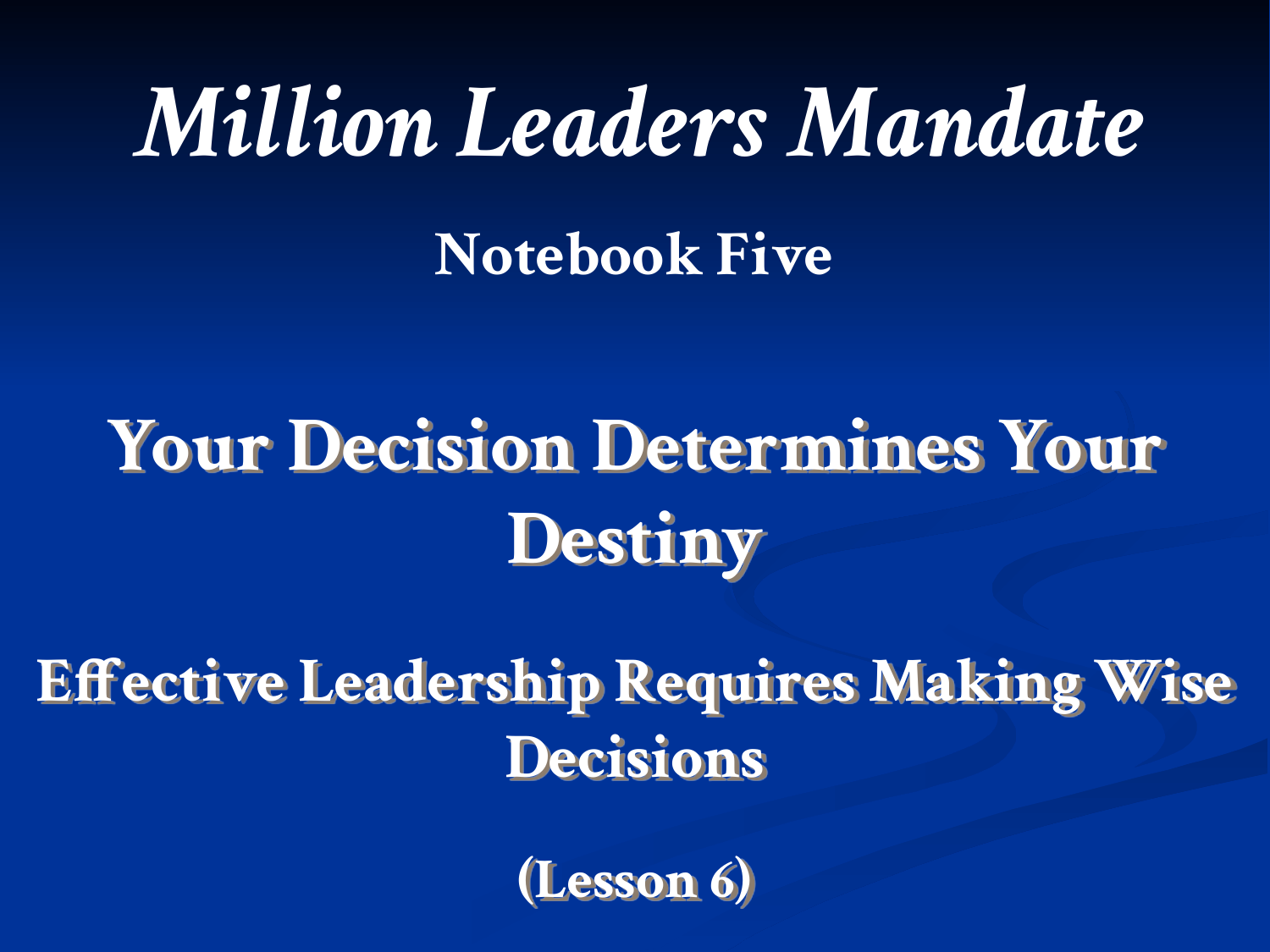

Million Leaders Mandate

Notebook Five
Your Decision Determines Your Destiny
Effective Leadership Requires Making Wise Decisions
(Lesson 6)